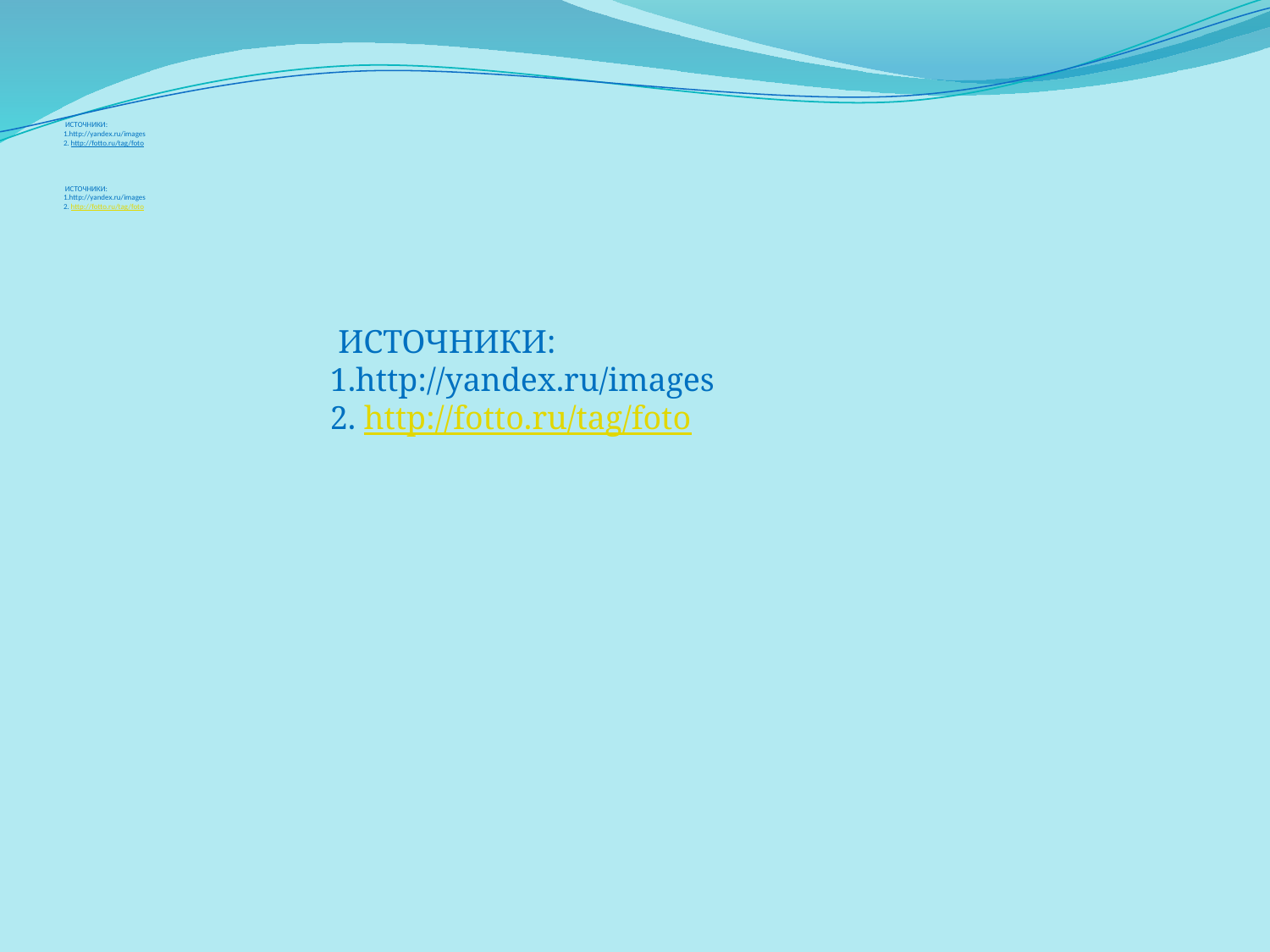

# ИСТОЧНИКИ: 1.http://yandex.ru/images 2. http://fotto.ru/tag/fotо ИСТОЧНИКИ: 1.http://yandex.ru/images 2. http://fotto.ru/tag/fotо
 ИСТОЧНИКИ:
1.http://yandex.ru/images
2. http://fotto.ru/tag/fotо